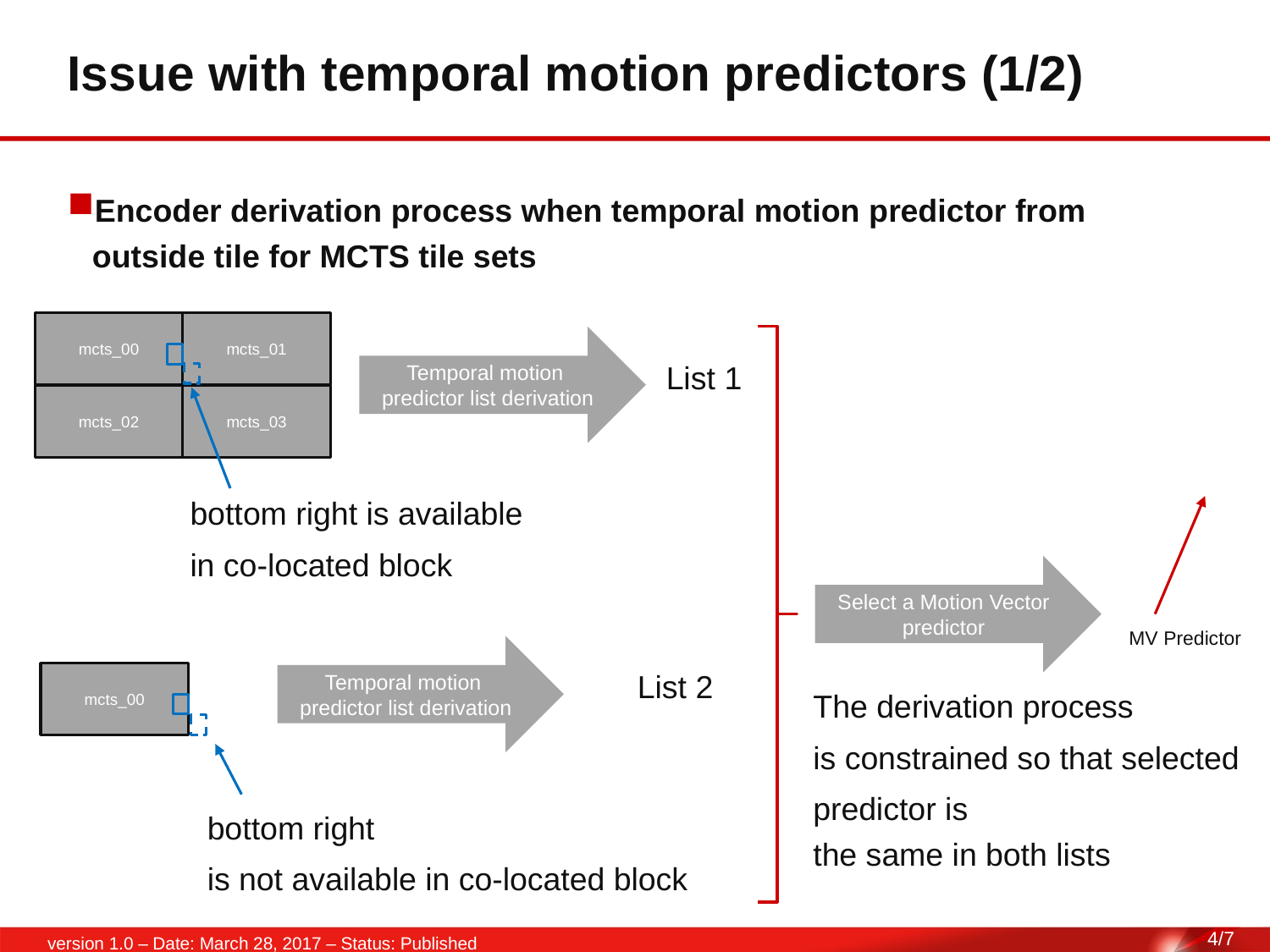

# Issue with temporal motion predictors (1/2)
Encoder derivation process when temporal motion predictor from outside tile for MCTS tile sets
mcts_00
mcts_01
Temporal motion
predictor list derivation

List 1
mcts_02
mcts_03
bottom right is available
in co-located block

Select a Motion Vector predictor
MV Predictor
Temporal motion
predictor list derivation
List 2
mcts_00

The derivation process
is constrained so that selected
predictor is
the same in both lists

bottom right
is not available in co-located block
4/7